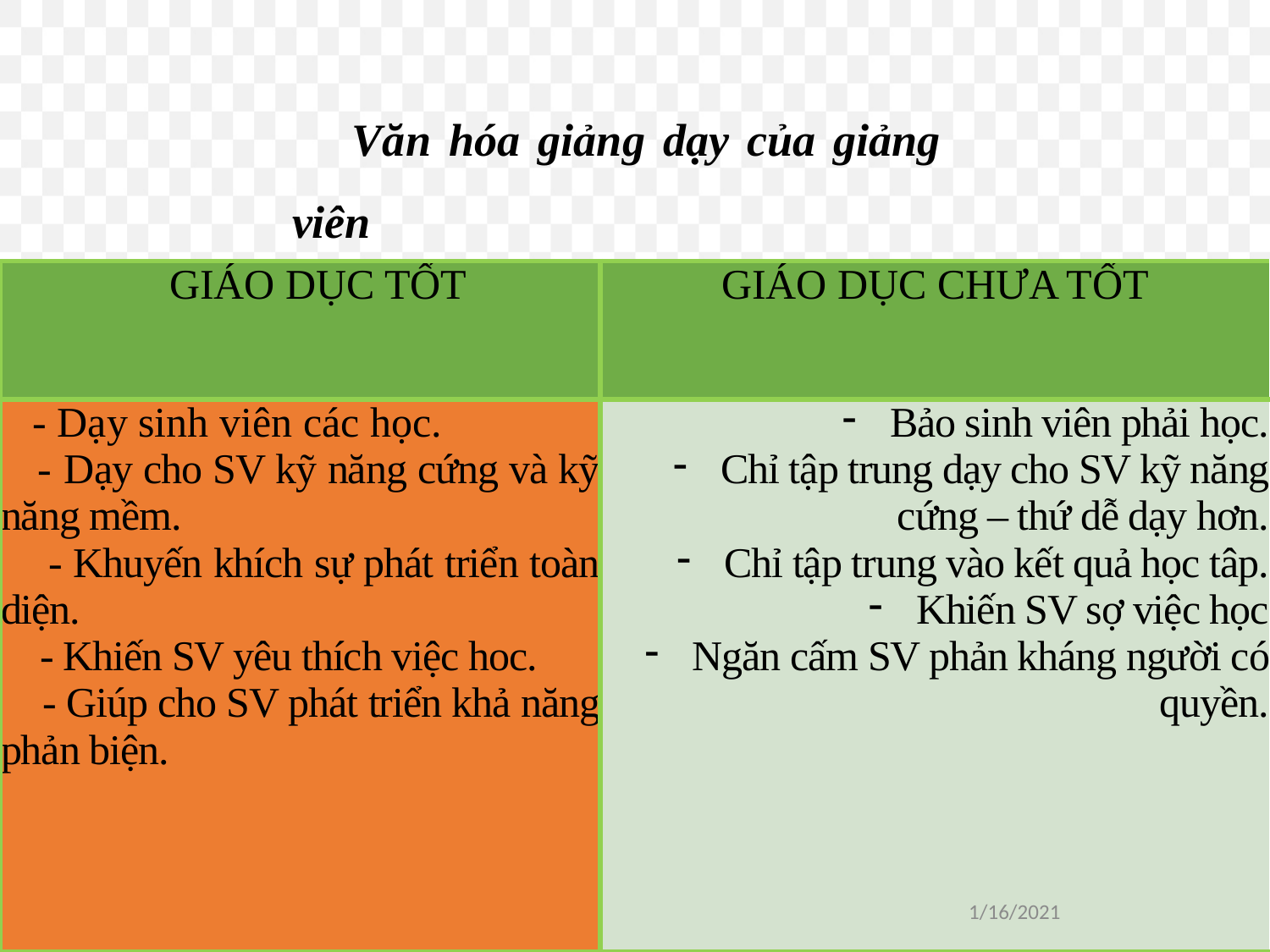

Văn hóa giảng dạy của giảng viên
| GIÁO DỤC TỐT | GIÁO DỤC CHƯA TỐT |
| --- | --- |
| - Dạy sinh viên các học. - Dạy cho SV kỹ năng cứng và kỹ năng mềm. - Khuyến khích sự phát triển toàn diện. - Khiến SV yêu thích việc hoc. - Giúp cho SV phát triển khả năng phản biện. | Bảo sinh viên phải học. Chỉ tập trung dạy cho SV kỹ năng cứng – thứ dễ dạy hơn. Chỉ tập trung vào kết quả học tâp. Khiến SV sợ việc học Ngăn cấm SV phản kháng người có quyền. |
1/16/2021